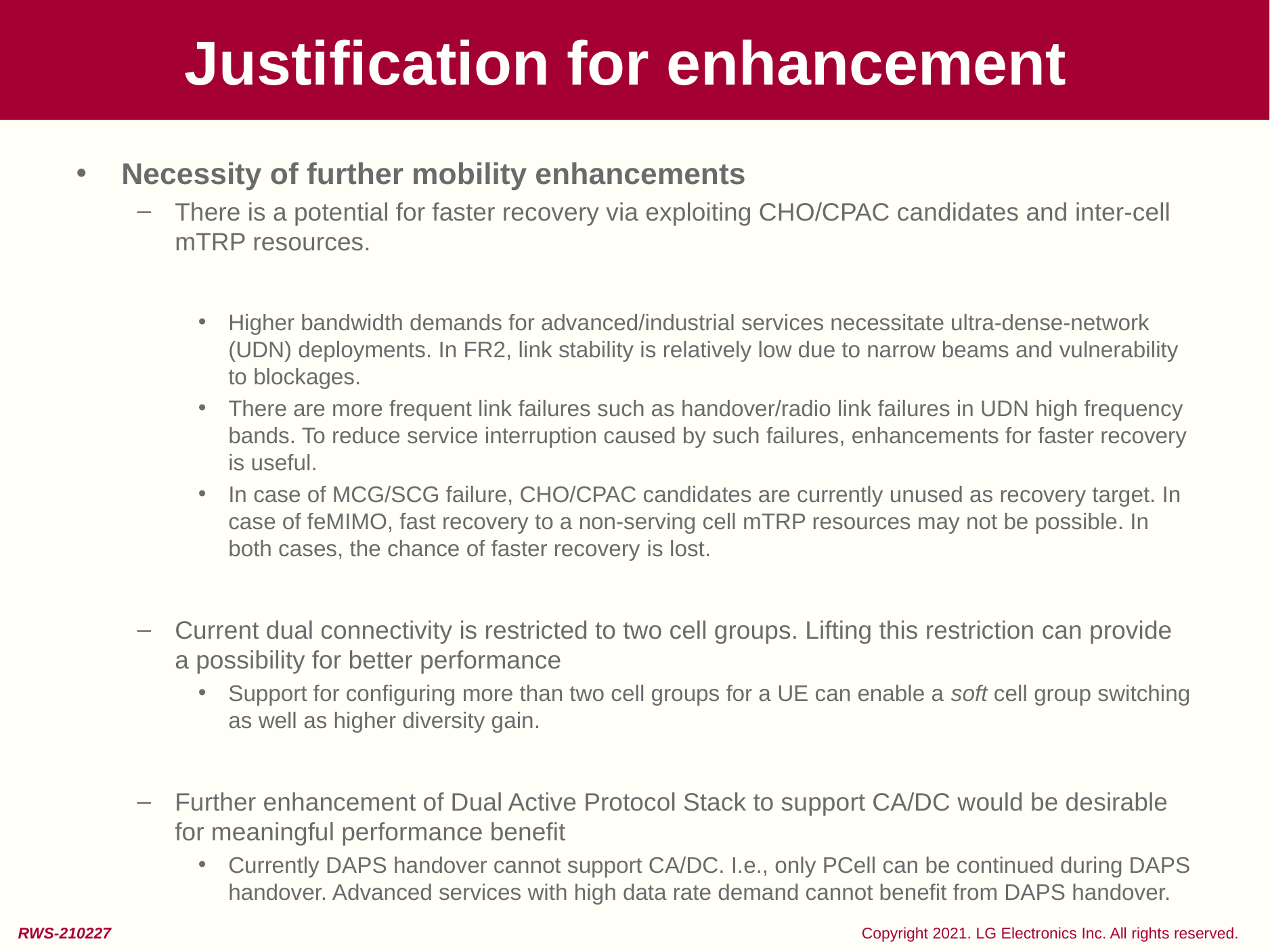

# Justification for enhancement
Necessity of further mobility enhancements
There is a potential for faster recovery via exploiting CHO/CPAC candidates and inter-cell mTRP resources.

Higher bandwidth demands for advanced/industrial services necessitate ultra-dense-network (UDN) deployments. In FR2, link stability is relatively low due to narrow beams and vulnerability to blockages.
There are more frequent link failures such as handover/radio link failures in UDN high frequency bands. To reduce service interruption caused by such failures, enhancements for faster recovery is useful.
In case of MCG/SCG failure, CHO/CPAC candidates are currently unused as recovery target. In case of feMIMO, fast recovery to a non-serving cell mTRP resources may not be possible. In both cases, the chance of faster recovery is lost.

Current dual connectivity is restricted to two cell groups. Lifting this restriction can provide a possibility for better performance
Support for configuring more than two cell groups for a UE can enable a soft cell group switching as well as higher diversity gain.

Further enhancement of Dual Active Protocol Stack to support CA/DC would be desirable for meaningful performance benefit
Currently DAPS handover cannot support CA/DC. I.e., only PCell can be continued during DAPS handover. Advanced services with high data rate demand cannot benefit from DAPS handover.